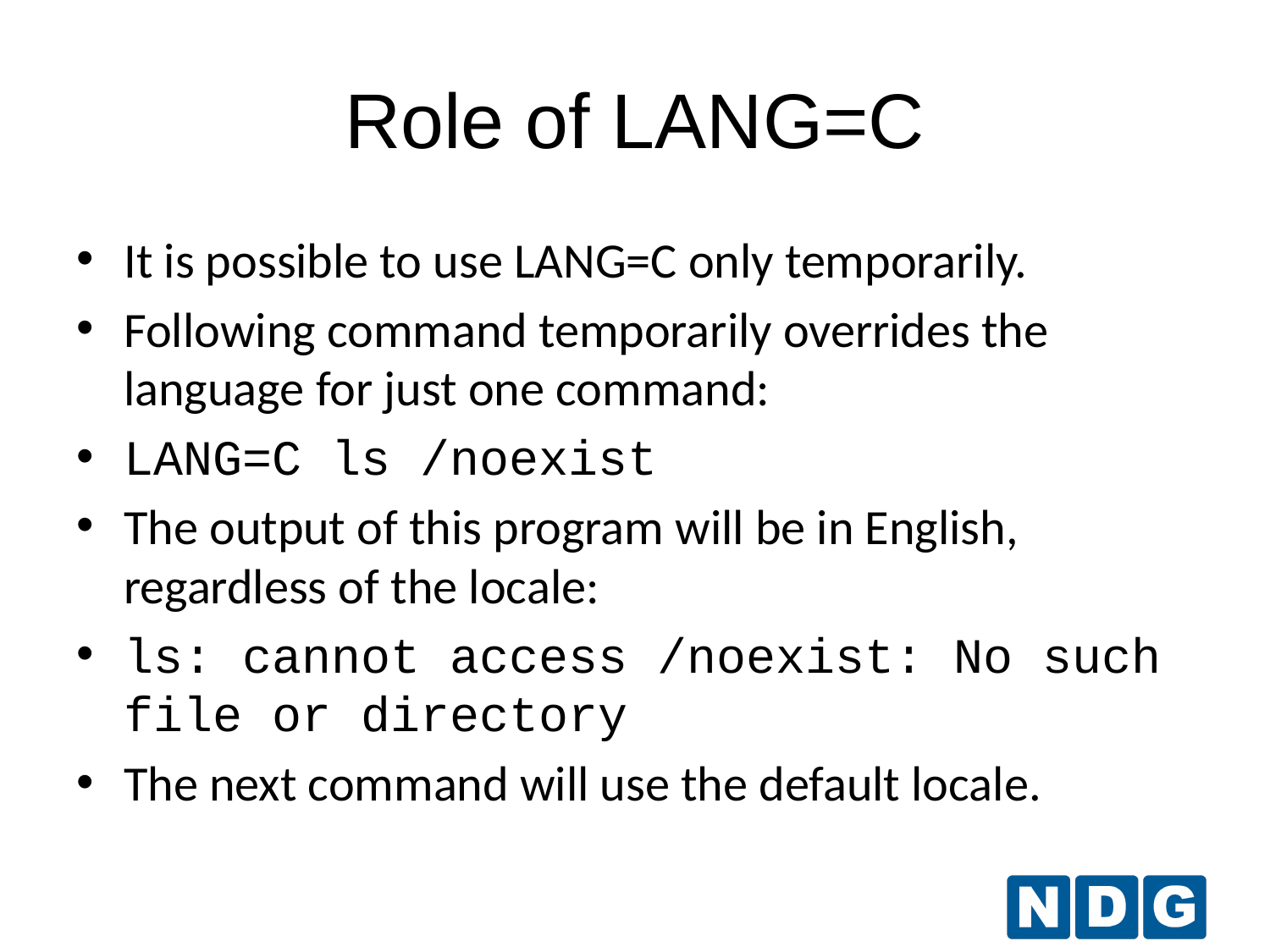

Role of LANG=C
It is possible to use LANG=C only temporarily.
Following command temporarily overrides the language for just one command:
LANG=C ls /noexist
The output of this program will be in English, regardless of the locale:
ls: cannot access /noexist: No such file or directory
The next command will use the default locale.